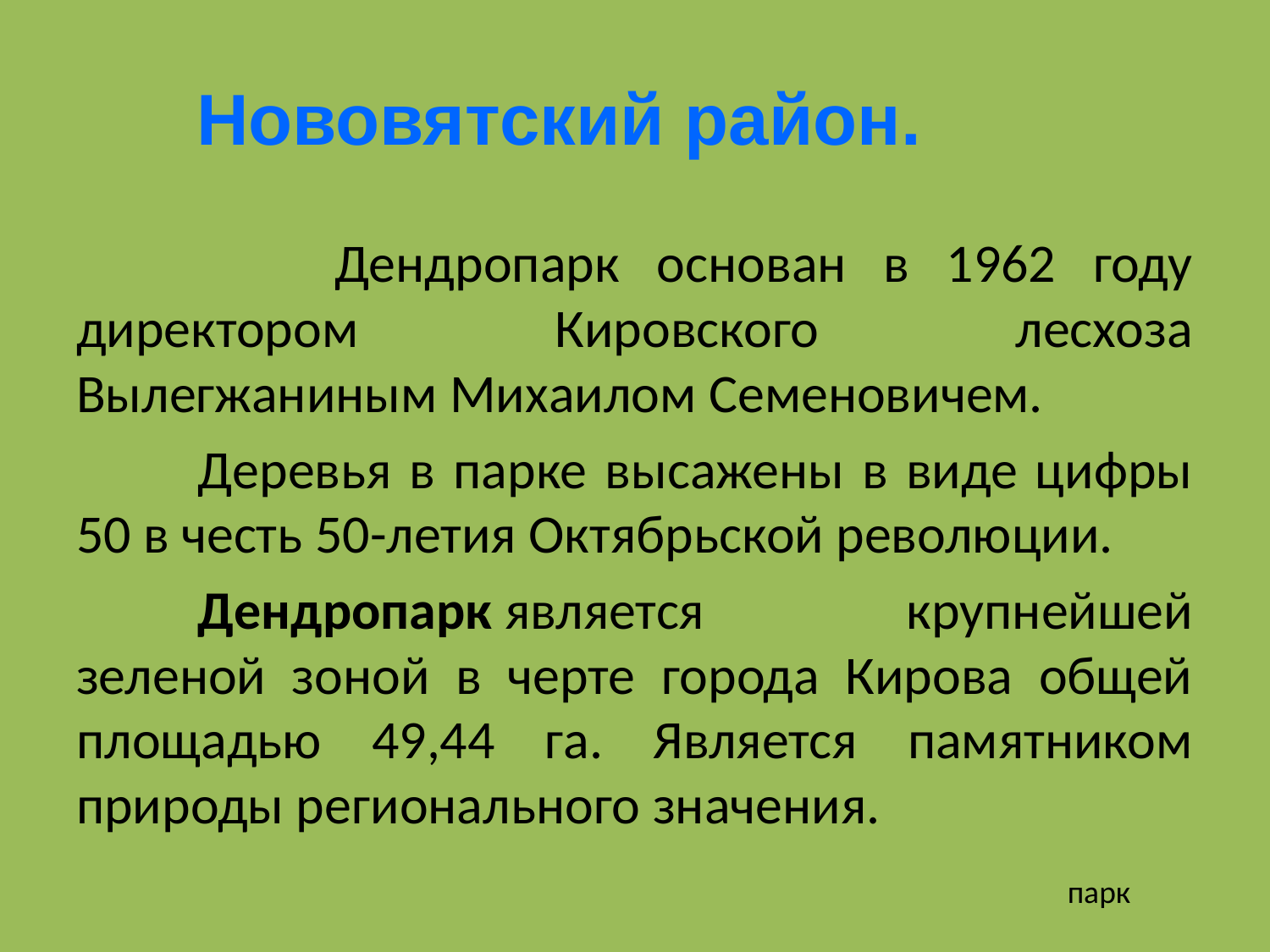

# Нововятский район.
       Дендропарк основан в 1962 году директором Кировского лесхоза Вылегжаниным Михаилом Семеновичем.
	Деревья в парке высажены в виде цифры 50 в честь 50-летия Октябрьской революции.
	Дендропарк является крупнейшей зеленой зоной в черте города Кирова общей площадью 49,44 га. Является памятником природы регионального значения.
парк